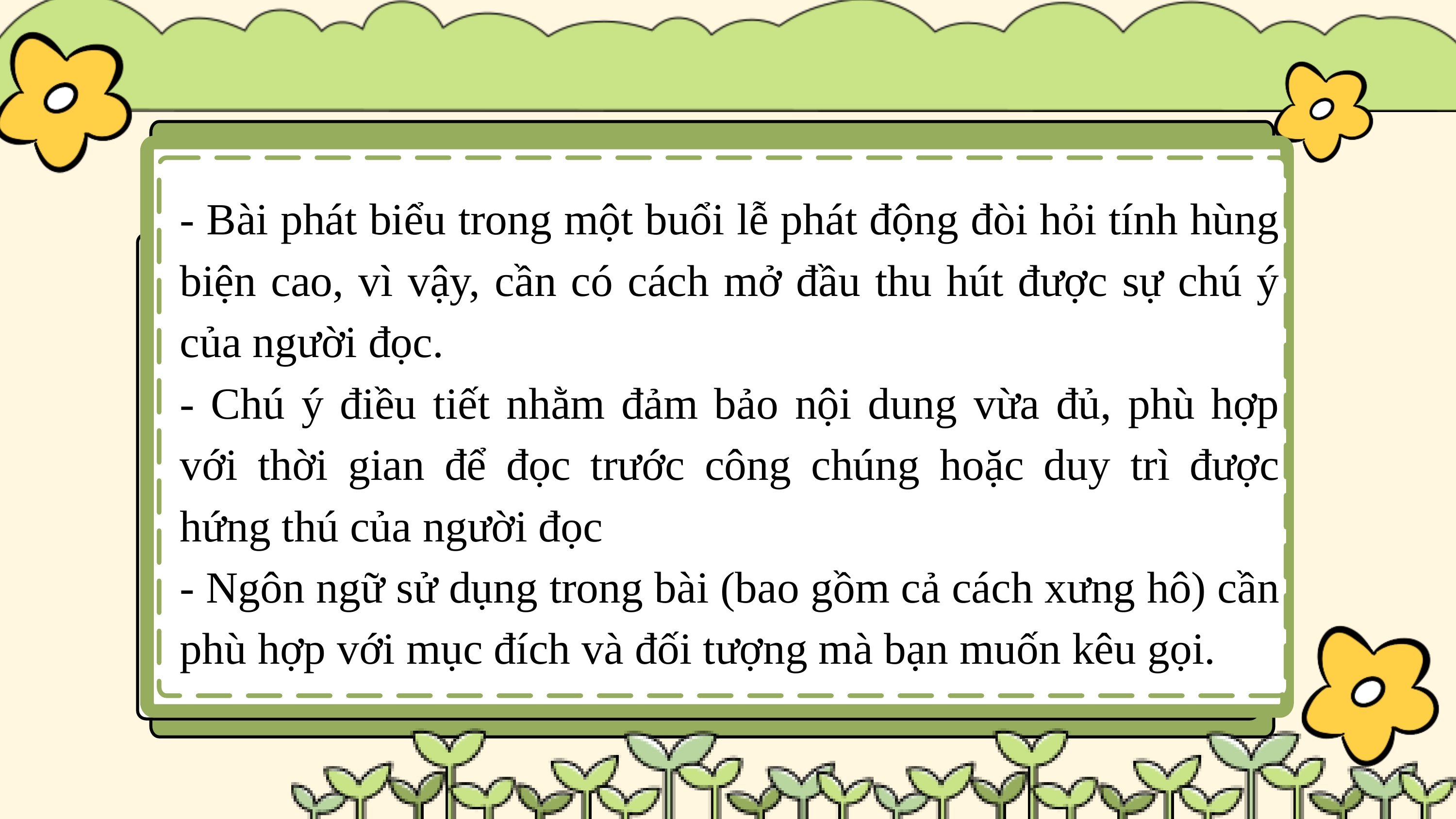

- Bài phát biểu trong một buổi lễ phát động đòi hỏi tính hùng biện cao, vì vậy, cần có cách mở đầu thu hút được sự chú ý của người đọc.
- Chú ý điều tiết nhằm đảm bảo nội dung vừa đủ, phù hợp với thời gian để đọc trước công chúng hoặc duy trì được hứng thú của người đọc
- Ngôn ngữ sử dụng trong bài (bao gồm cả cách xưng hô) cần phù hợp với mục đích và đối tượng mà bạn muốn kêu gọi.